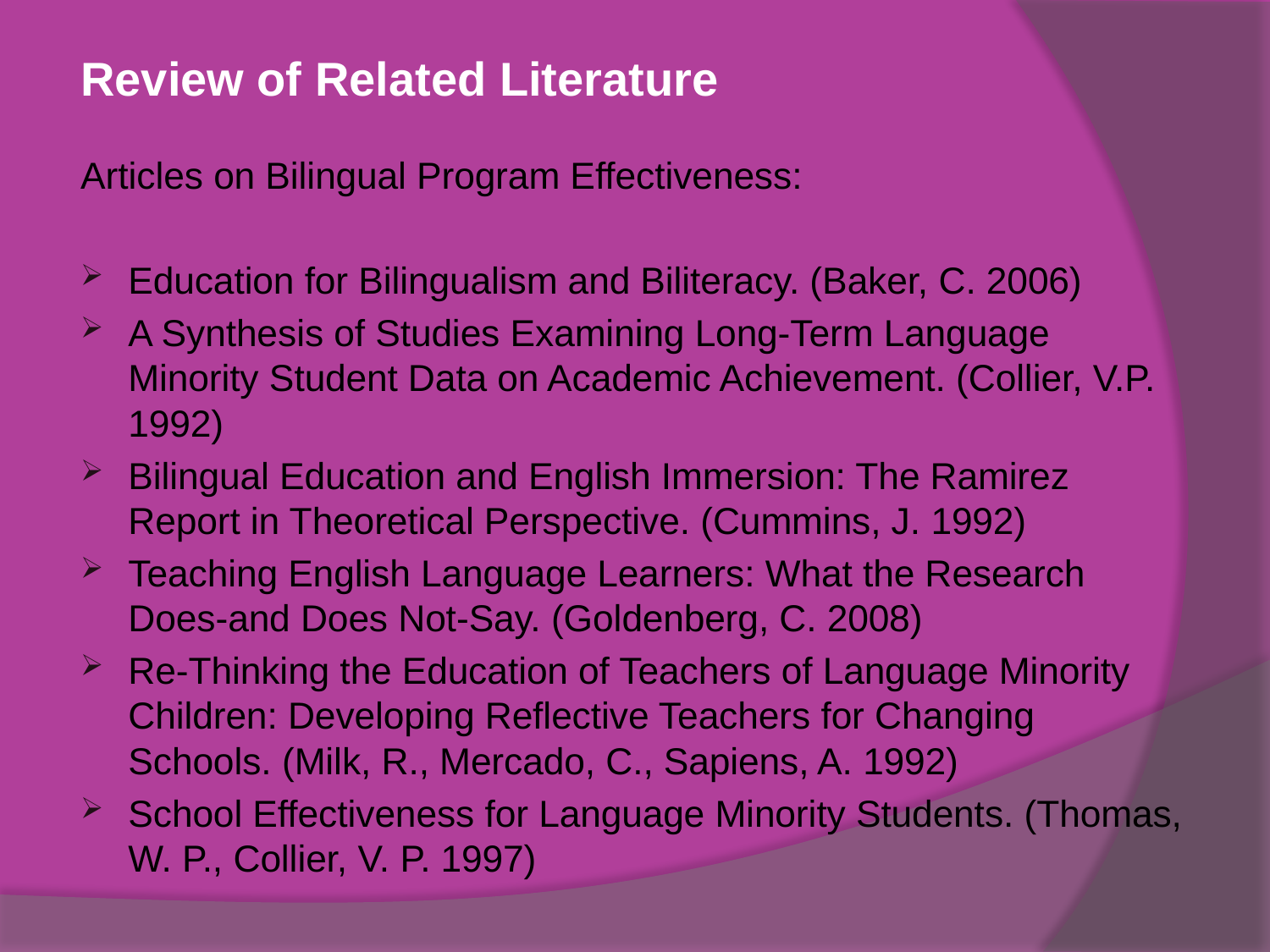

Review of Related Literature

Articles on Bilingual Program Effectiveness:

Education for Bilingualism and Biliteracy. (Baker, C. 2006)
A Synthesis of Studies Examining Long-Term Language Minority Student Data on Academic Achievement. (Collier, V.P. 1992)
Bilingual Education and English Immersion: The Ramirez Report in Theoretical Perspective. (Cummins, J. 1992)
Teaching English Language Learners: What the Research Does-and Does Not-Say. (Goldenberg, C. 2008)
Re-Thinking the Education of Teachers of Language Minority Children: Developing Reflective Teachers for Changing Schools. (Milk, R., Mercado, C., Sapiens, A. 1992)
School Effectiveness for Language Minority Students. (Thomas, W. P., Collier, V. P. 1997)